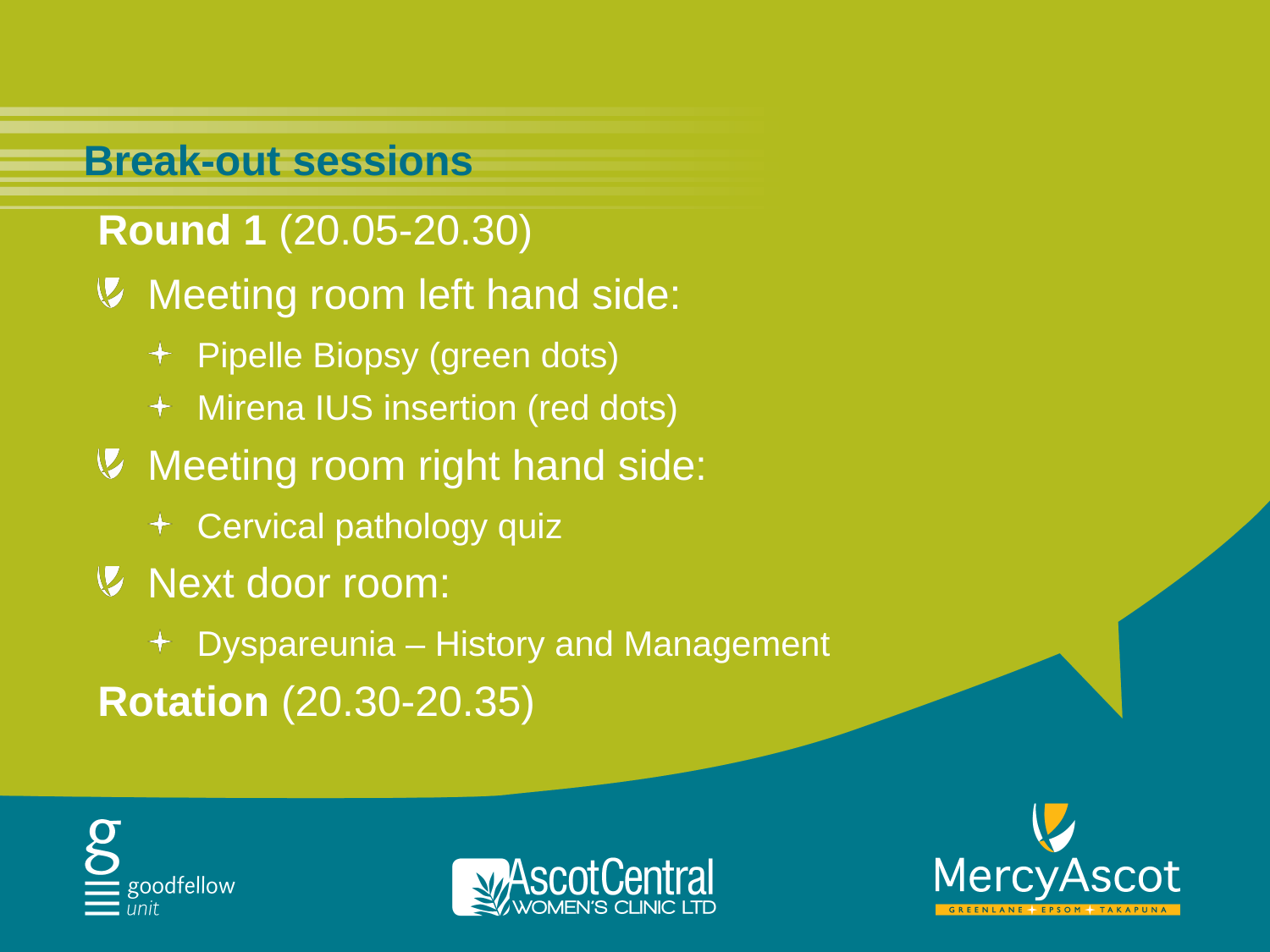

# Break-out sessions
Round 1 (20.05-20.30)
Meeting room left hand side:
Pipelle Biopsy (green dots)
Mirena IUS insertion (red dots)
Meeting room right hand side:
Cervical pathology quiz
Next door room:
Dyspareunia – History and Management
Rotation (20.30-20.35)